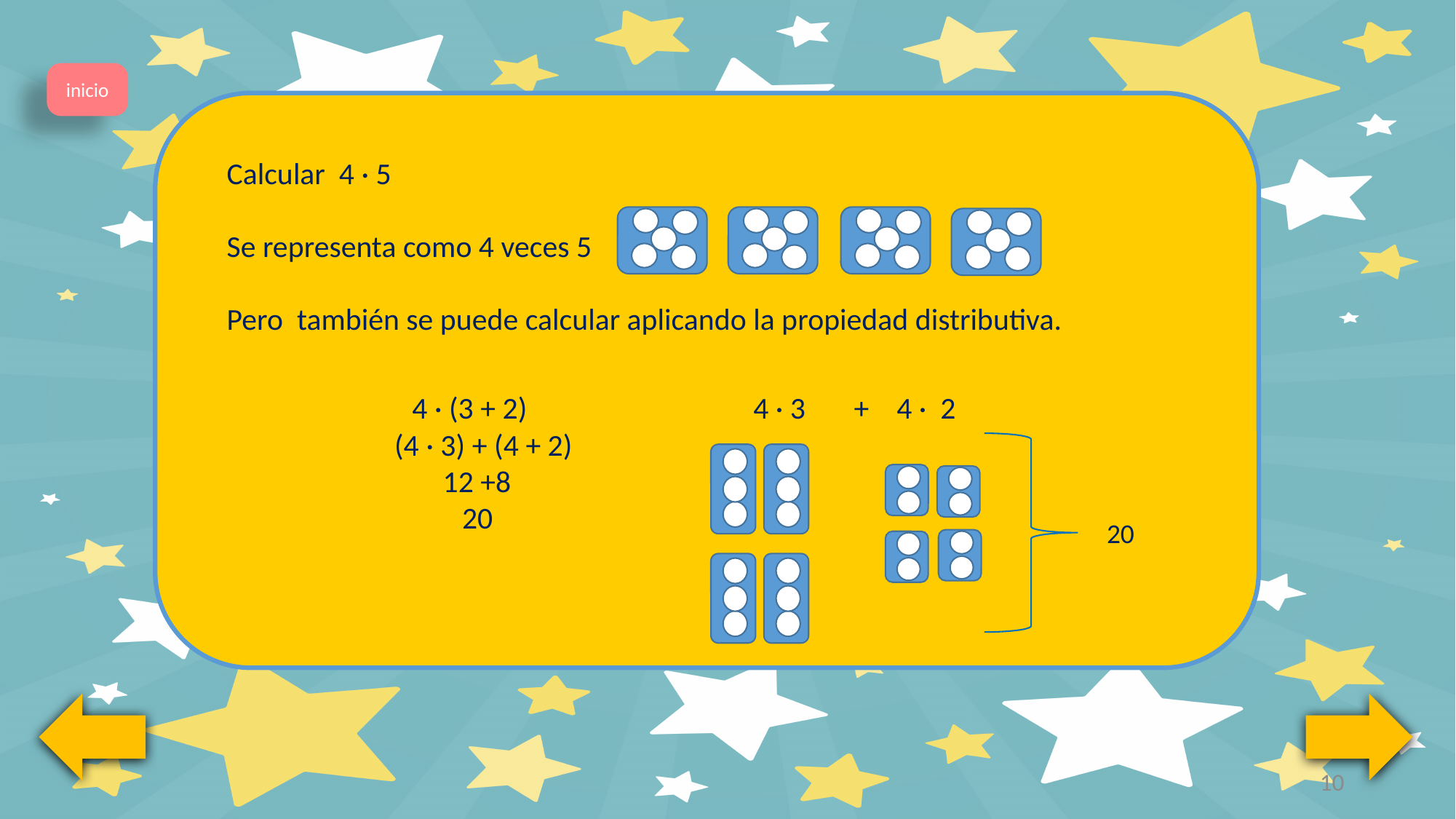

inicio

		4 · (3 + 2) 		  4 · 3       +    4 ·  2
                             (4 · 3) + (4 + 2)
                                    12 +8
	                       20

Calcular  4 · 5

Se representa como 4 veces 5

Pero  también se puede calcular aplicando la propiedad distributiva.

20

10